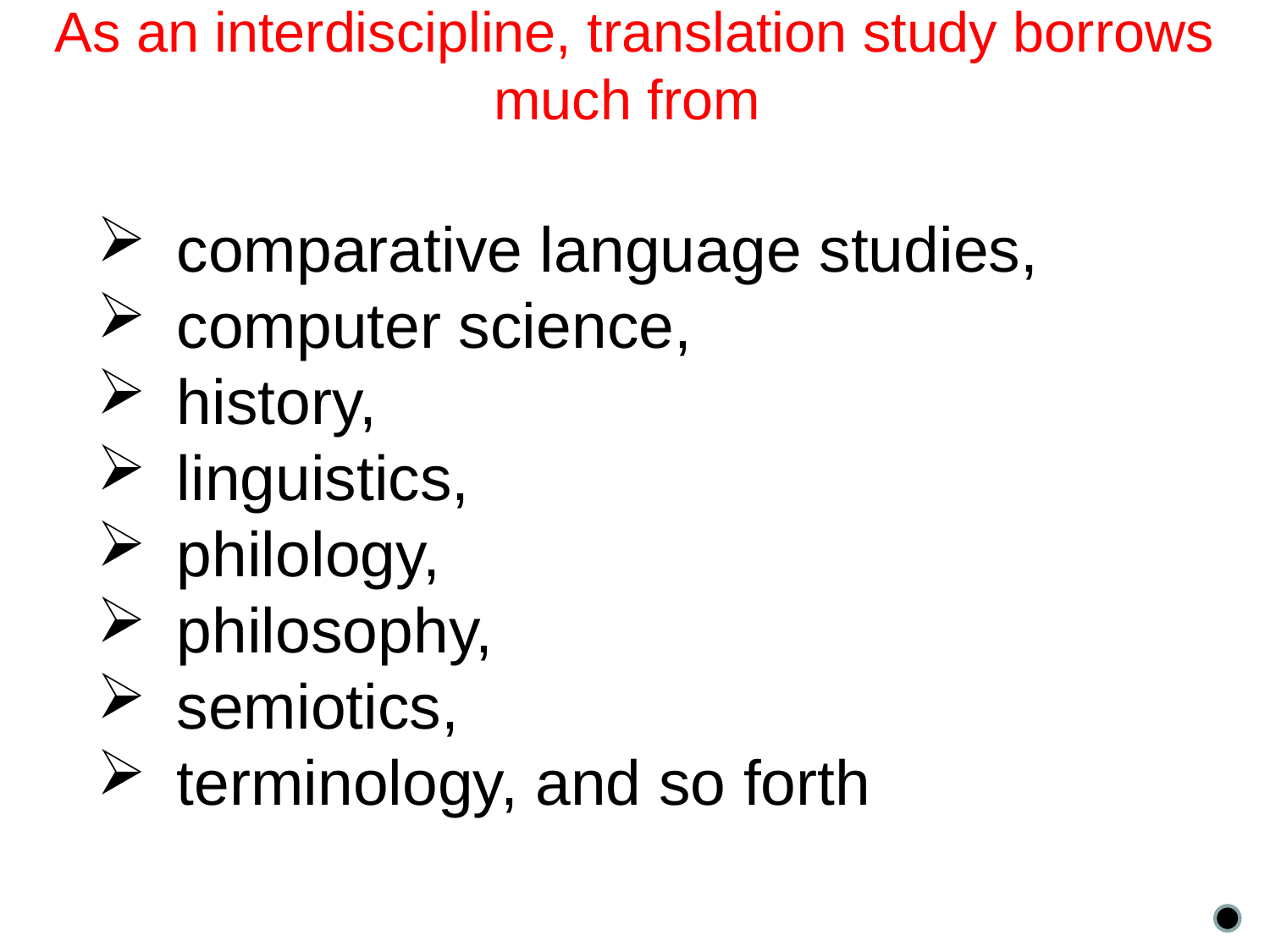

As an interdiscipline, translation study borrows much from
comparative language studies,
computer science,
history,
linguistics,
philology,
philosophy,
semiotics,
terminology, and so forth